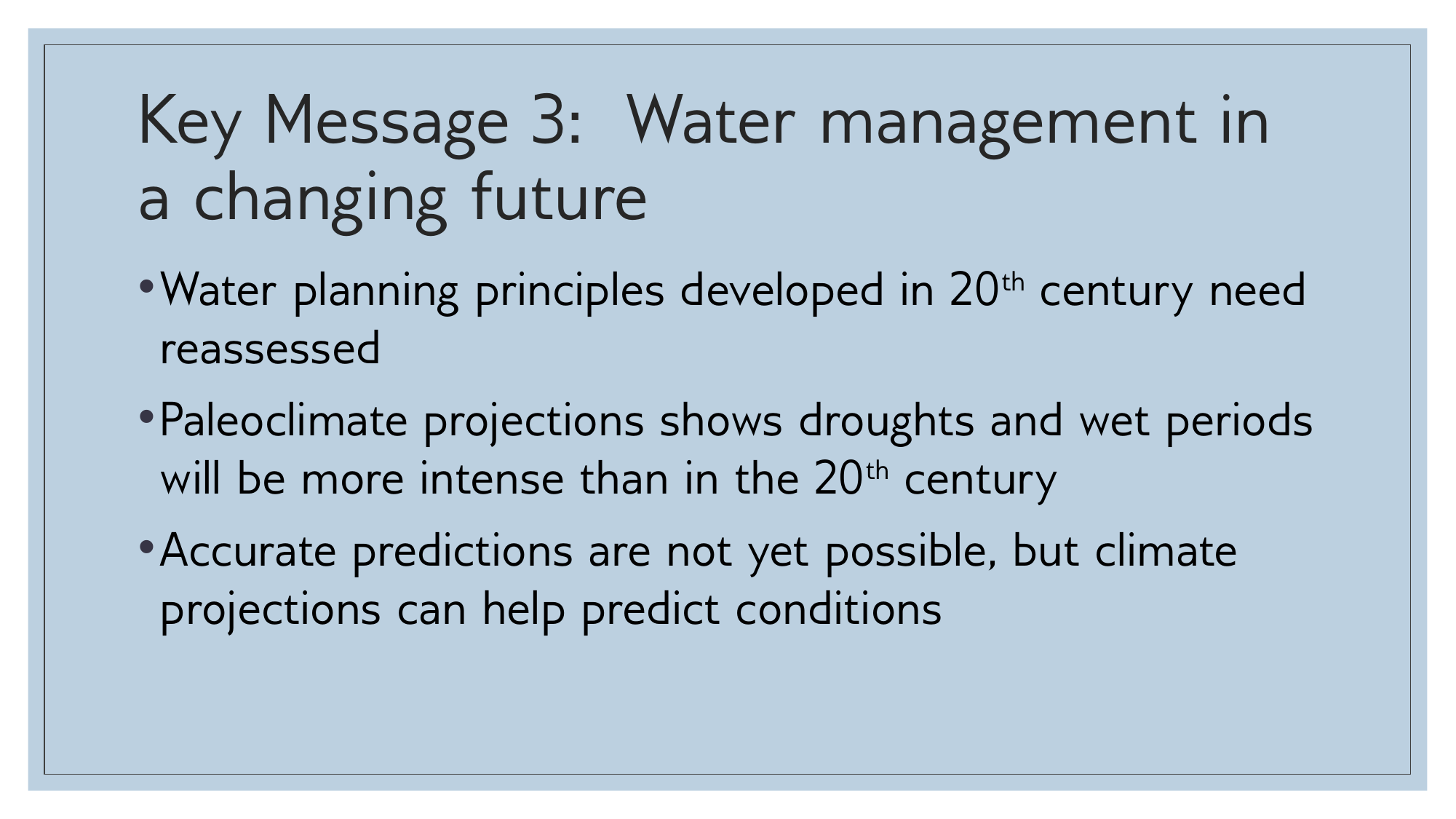

# Key Message 3:  Water management in a changing future
Water planning principles developed in 20th century need reassessed
Paleoclimate projections shows droughts and wet periods will be more intense than in the 20th century
Accurate predictions are not yet possible, but climate projections can help predict conditions